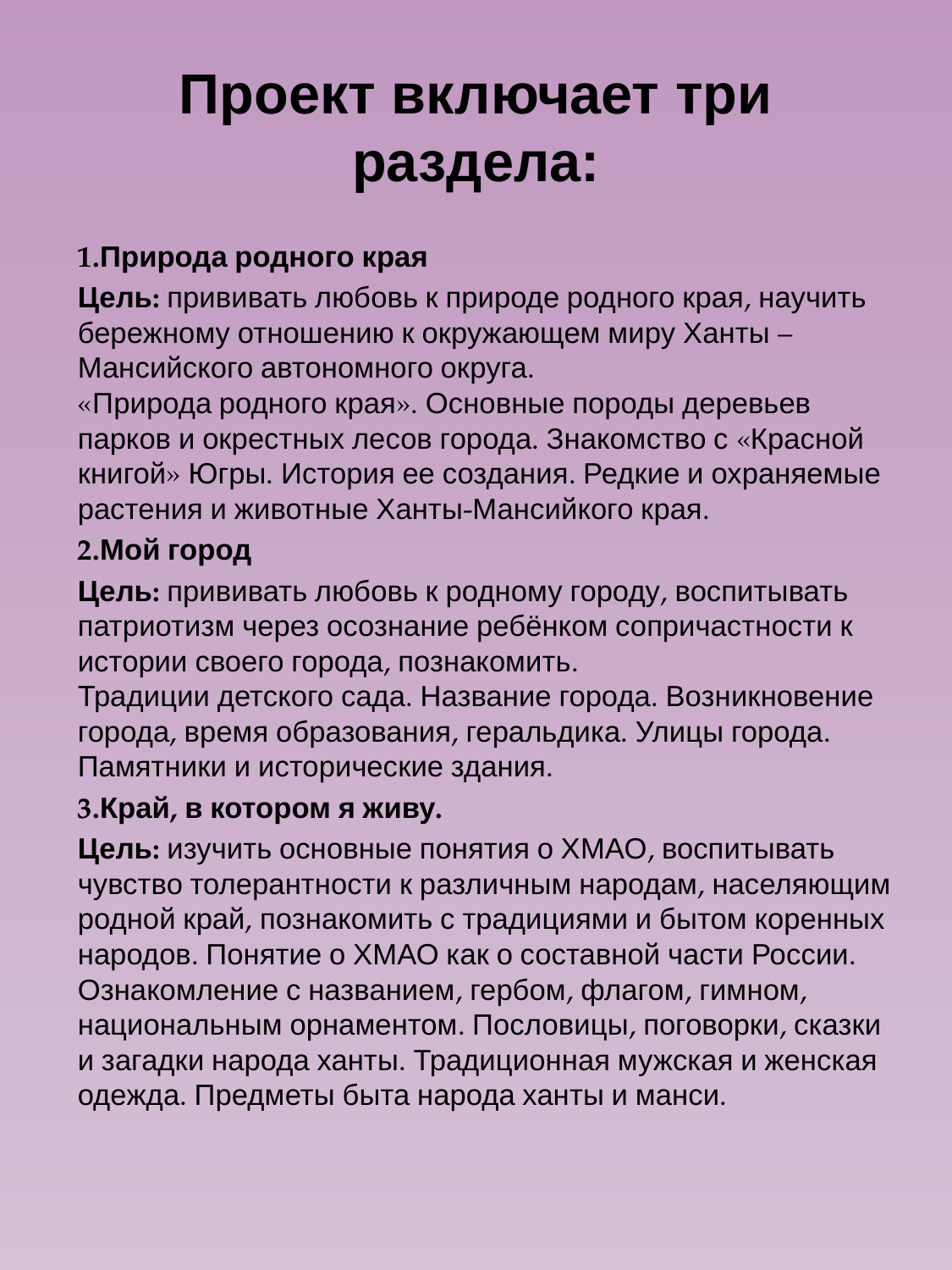

# Проект включает три раздела:

1.Природа родного края
Цель: прививать любовь к природе родного края, научить бережному отношению к окружающем миру Ханты – Мансийского автономного округа.
«Природа родного края». Основные породы деревьев парков и окрестных лесов города. Знакомство с «Красной книгой» Югры. История ее создания. Редкие и охраняемые растения и животные Ханты-Мансийкого края.
2.Мой город
Цель: прививать любовь к родному городу, воспитывать патриотизм через осознание ребёнком сопричастности к истории своего города, познакомить.
Традиции детского сада. Название города. Возникновение города, время образования, геральдика. Улицы города. Памятники и исторические здания.
3.Край, в котором я живу.
Цель: изучить основные понятия о ХМАО, воспитывать чувство толерантности к различным народам, населяющим родной край, познакомить с традициями и бытом коренных народов. Понятие о ХМАО как о составной части России. Ознакомление с названием, гербом, флагом, гимном, национальным орнаментом. Пословицы, поговорки, сказки и загадки народа ханты. Традиционная мужская и женская одежда. Предметы быта народа ханты и манси.